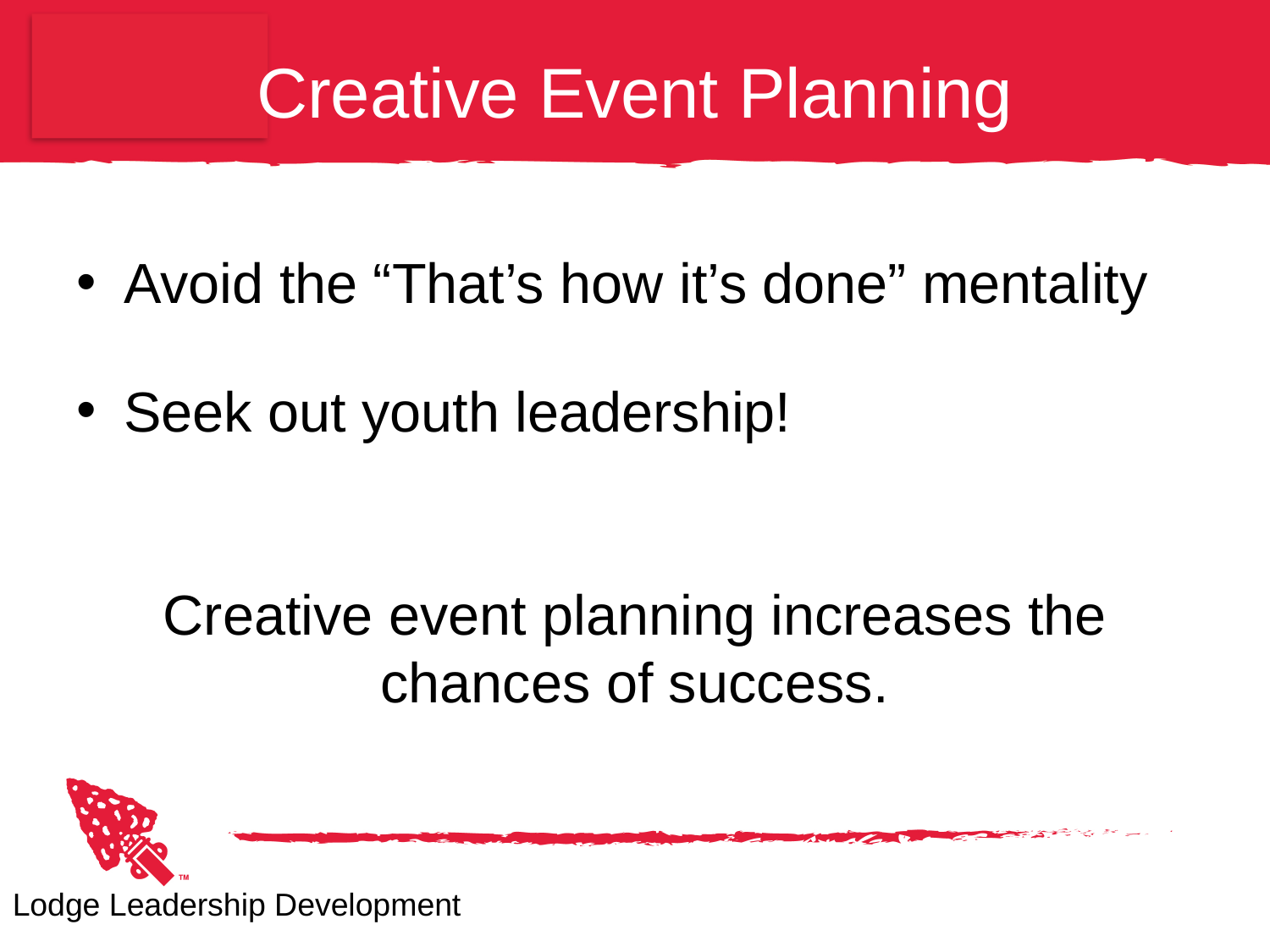

# Creative Event Planning
Avoid the “That’s how it’s done” mentality

Seek out youth leadership!

Creative event planning increases the chances of success.
Lodge Leadership Development